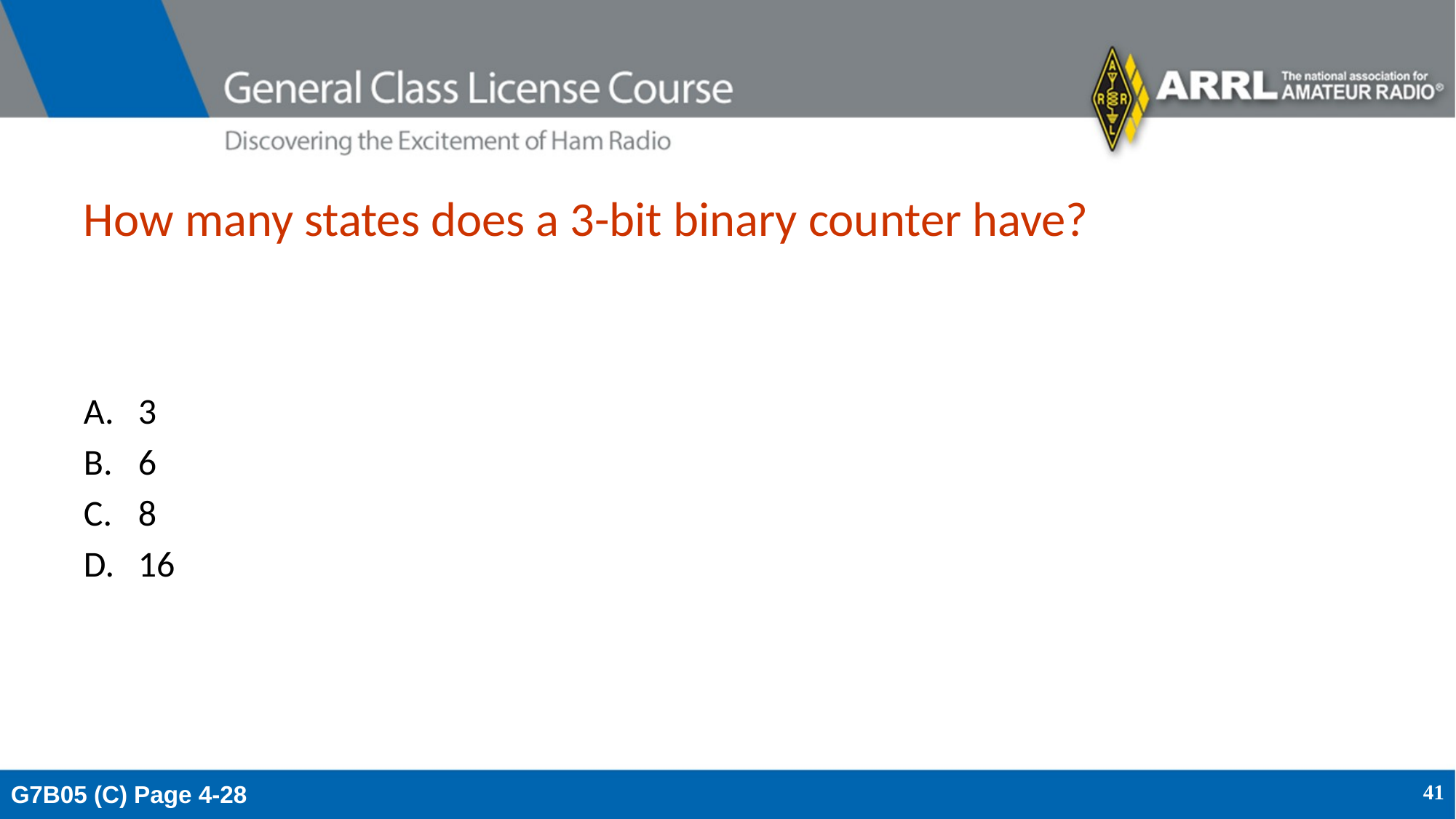

# How many states does a 3-bit binary counter have?
3
6
8
16
G7B05 (C) Page 4-28
41